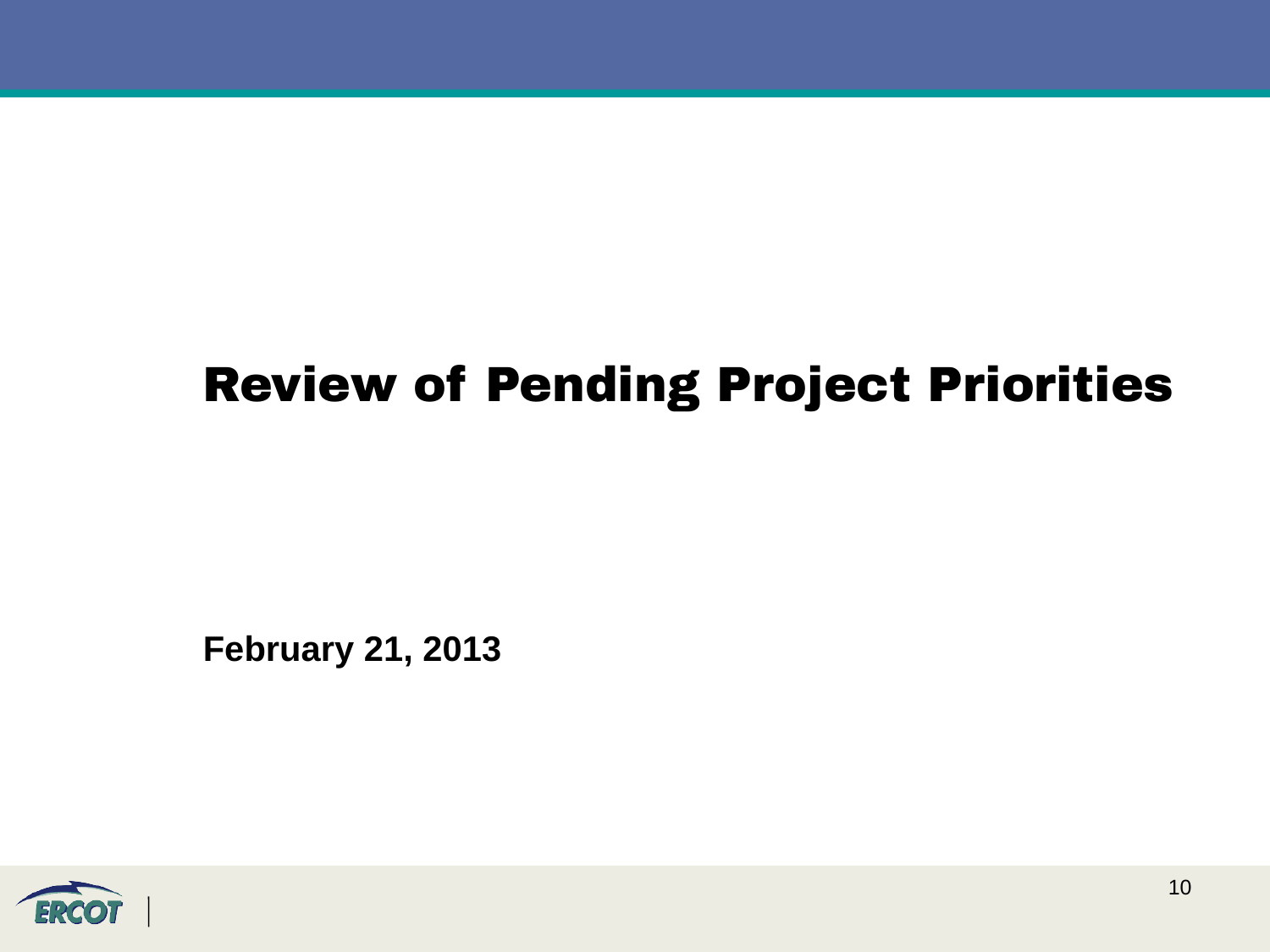

Review of Pending Project Priorities

February 21, 2013